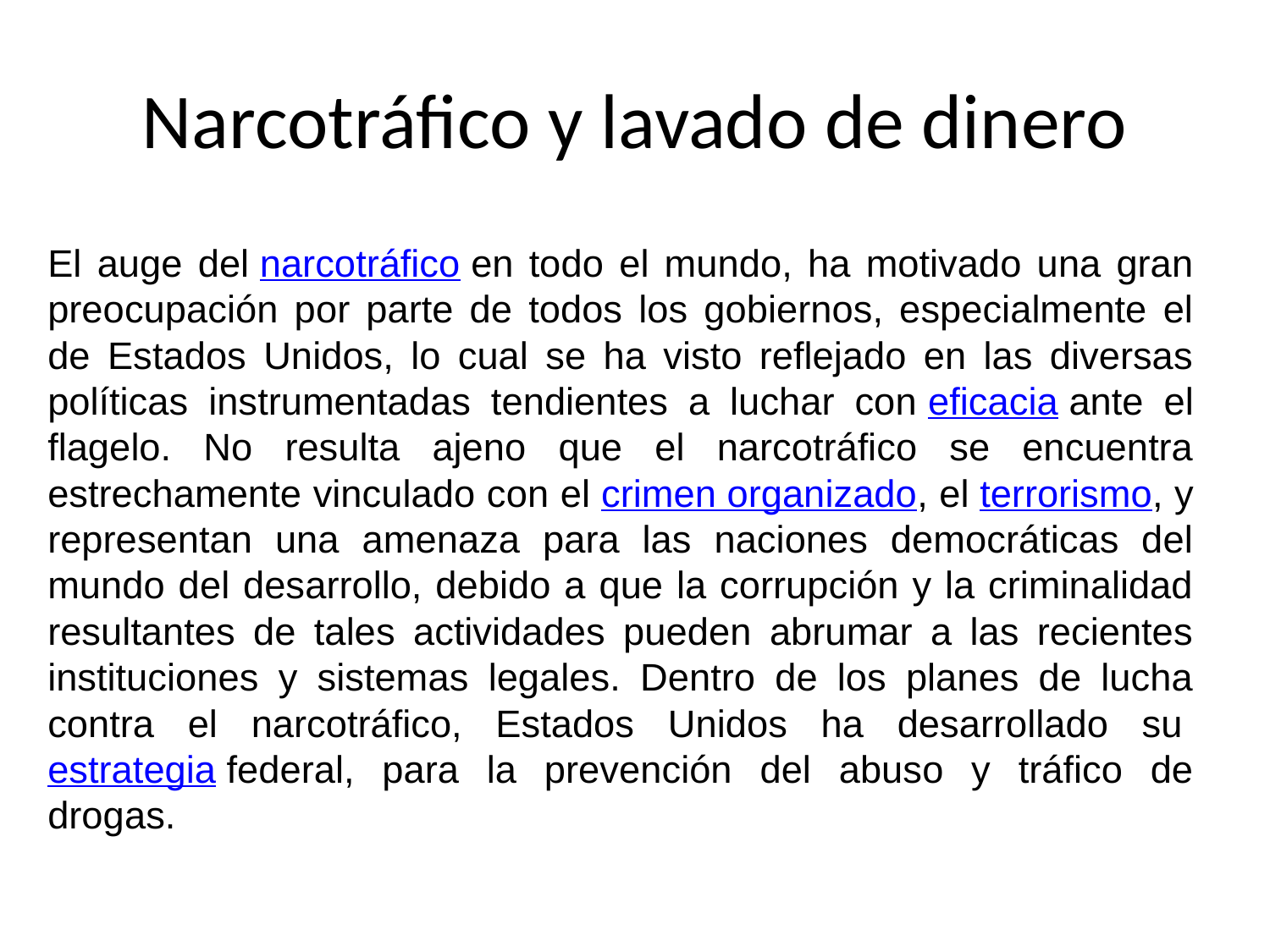

# Narcotráfico y lavado de dinero
El auge del narcotráfico en todo el mundo, ha motivado una gran preocupación por parte de todos los gobiernos, especialmente el de Estados Unidos, lo cual se ha visto reflejado en las diversas políticas instrumentadas tendientes a luchar con eficacia ante el flagelo. No resulta ajeno que el narcotráfico se encuentra estrechamente vinculado con el crimen organizado, el terrorismo, y representan una amenaza para las naciones democráticas del mundo del desarrollo, debido a que la corrupción y la criminalidad resultantes de tales actividades pueden abrumar a las recientes instituciones y sistemas legales. Dentro de los planes de lucha contra el narcotráfico, Estados Unidos ha desarrollado su estrategia federal, para la prevención del abuso y tráfico de drogas.